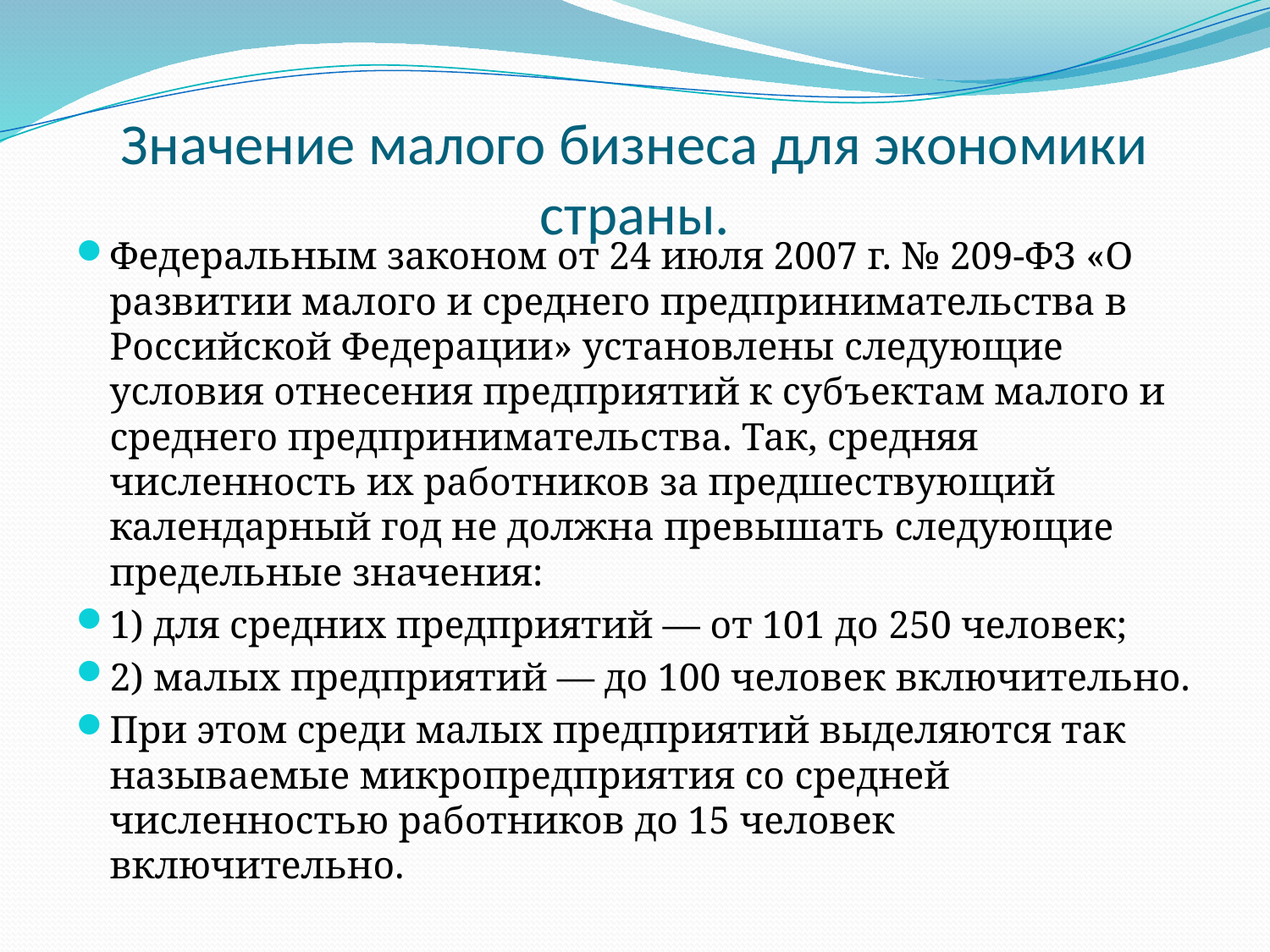

# Значение малого бизнеса для экономики страны.
Федеральным законом от 24 июля 2007 г. № 209-ФЗ «О развитии малого и среднего предпринимательства в Российской Федерации» установлены следующие условия отнесения предприятий к субъектам малого и среднего предпринимательства. Так, средняя численность их работников за предшествующий календарный год не должна превышать следующие предельные значения:
1) для средних предприятий — от 101 до 250 человек;
2) малых предприятий — до 100 человек включительно.
При этом среди малых предприятий выделяются так называемые микропредприятия со средней численностью работников до 15 человек включительно.